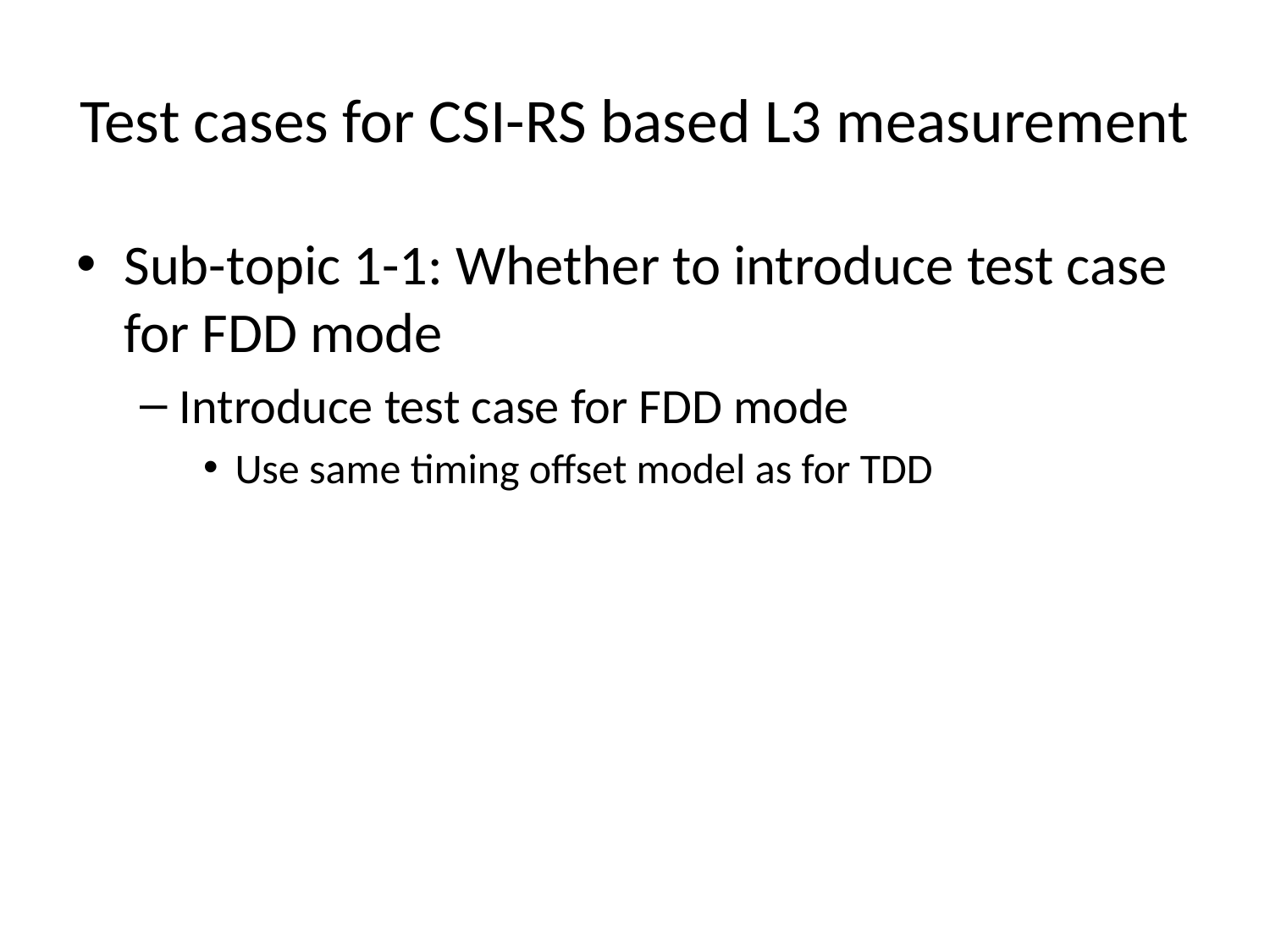

# Test cases for CSI-RS based L3 measurement
Sub-topic 1-1: Whether to introduce test case for FDD mode
Introduce test case for FDD mode
Use same timing offset model as for TDD